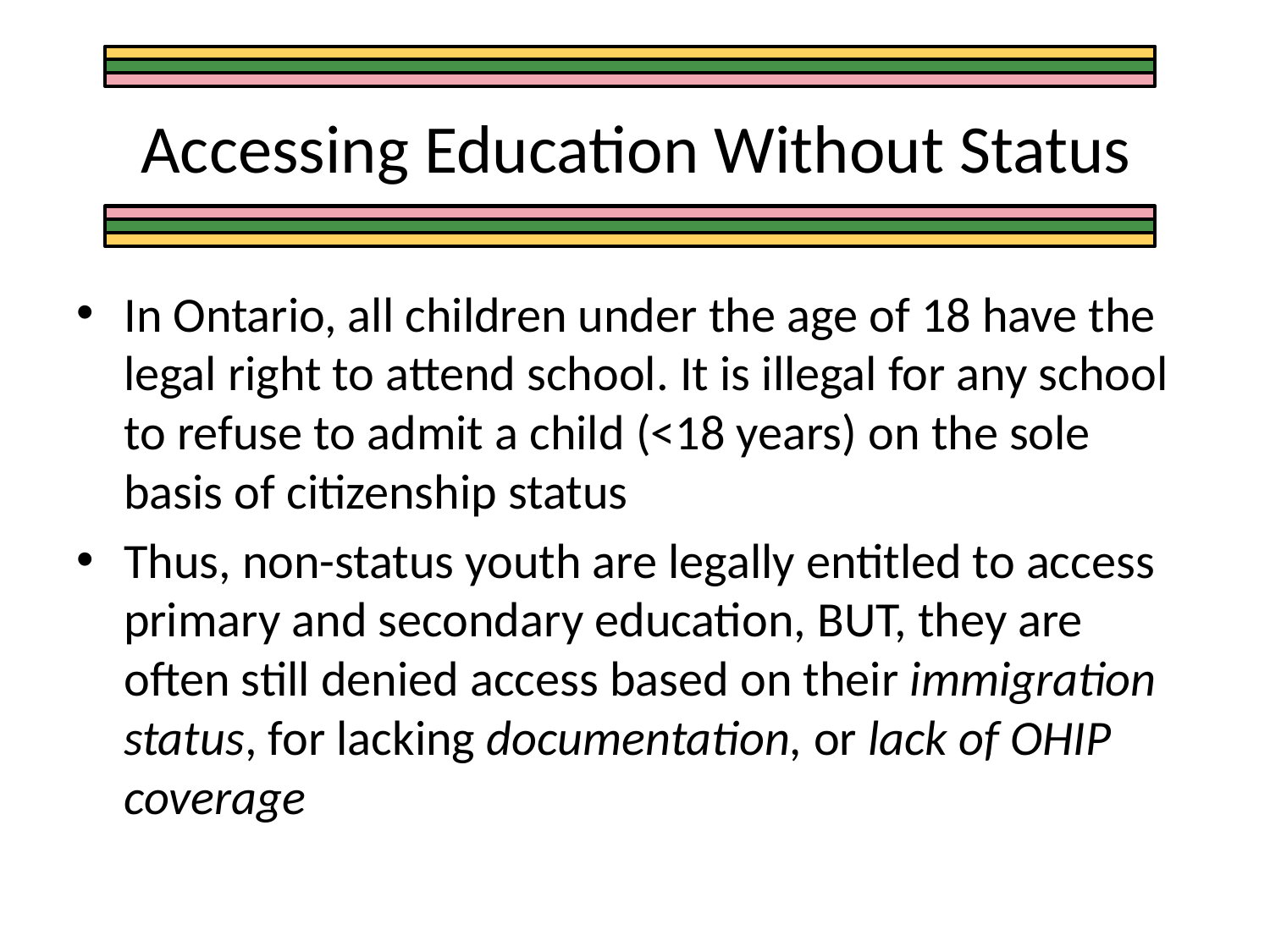

# Accessing Education Without Status

In Ontario, all children under the age of 18 have the legal right to attend school. It is illegal for any school to refuse to admit a child (<18 years) on the sole basis of citizenship status
Thus, non-status youth are legally entitled to access primary and secondary education, BUT, they are often still denied access based on their immigration status, for lacking documentation, or lack of OHIP coverage